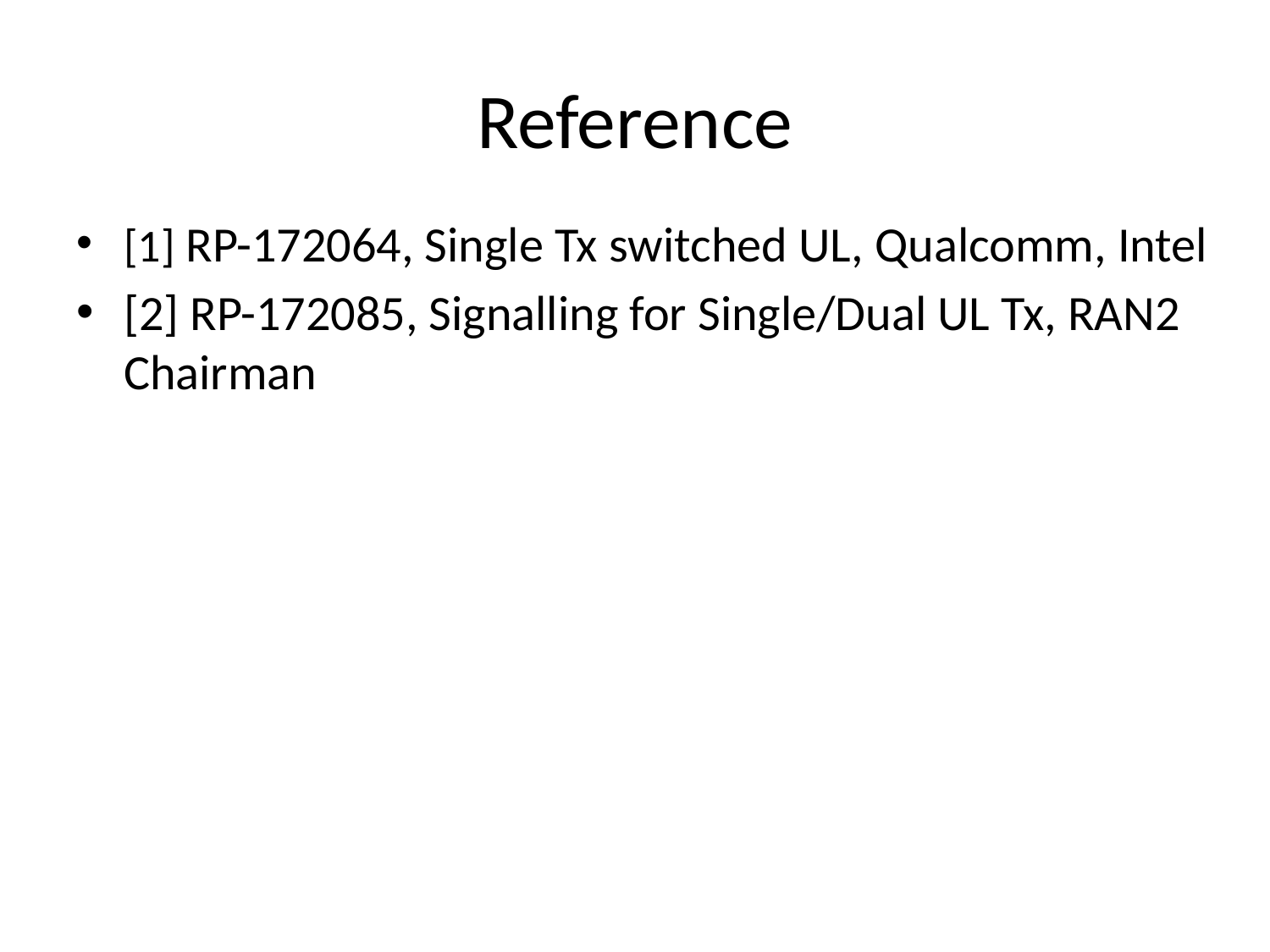

# Reference
[1] RP-172064, Single Tx switched UL, Qualcomm, Intel
[2] RP-172085, Signalling for Single/Dual UL Tx, RAN2 Chairman